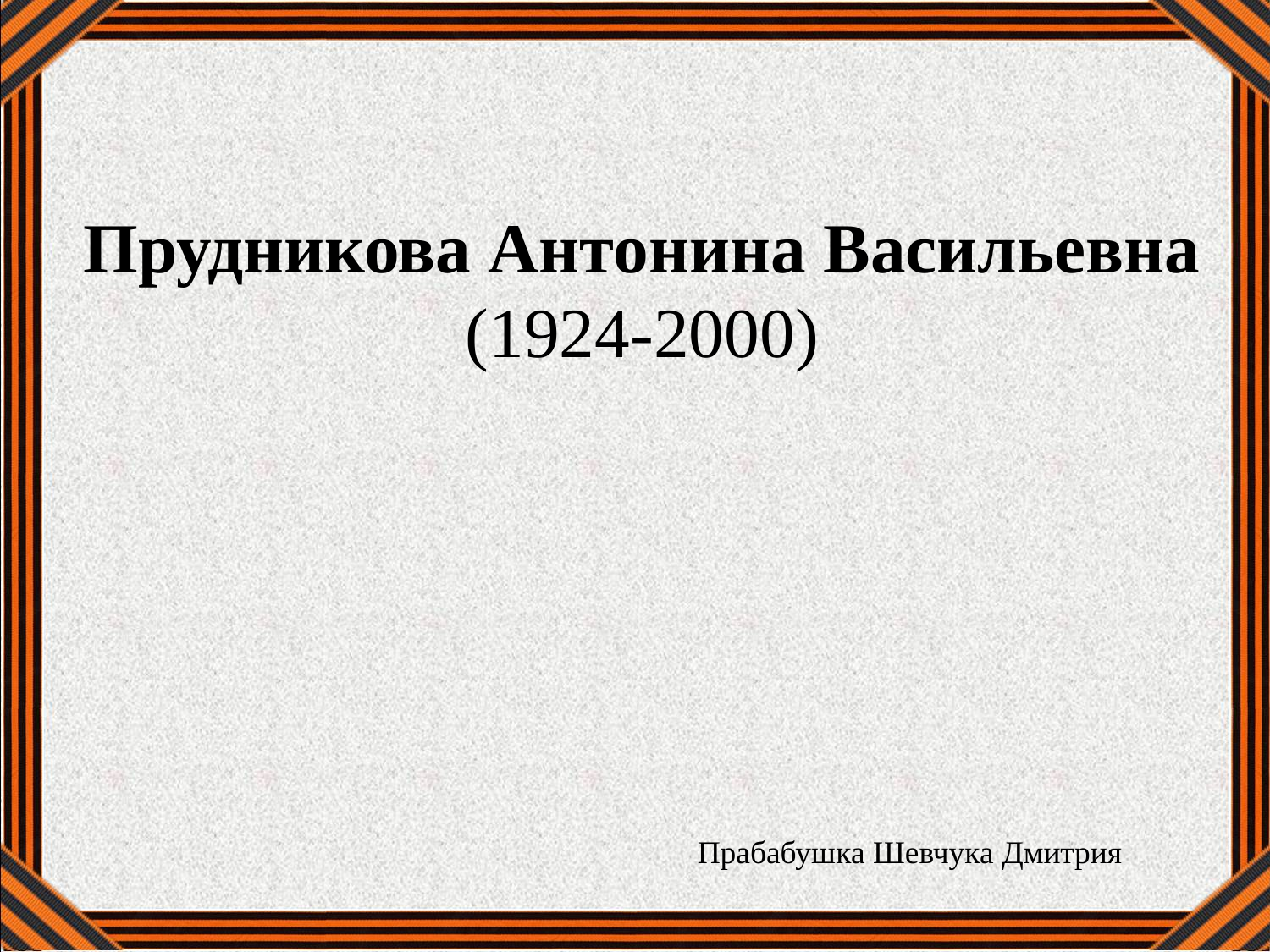

Прудникова Антонина Васильевна
(1924-2000)
Прабабушка Шевчука Дмитрия